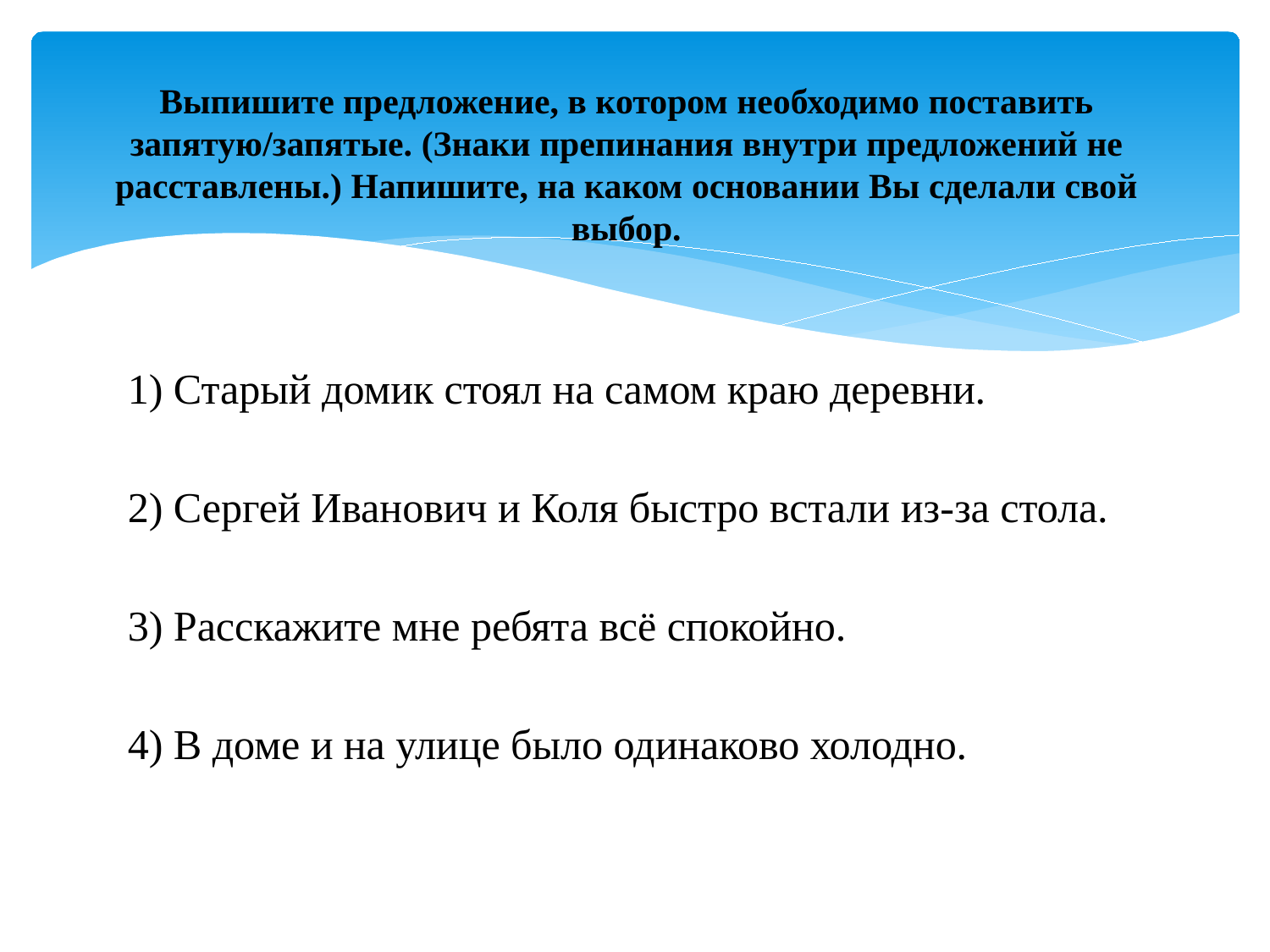

# Выпишите предложение, в котором необходимо поставить запятую/запятые. (Знаки препинания внутри предложений не расставлены.) Напишите, на каком основании Вы сделали свой выбор.

1) Старый домик стоял на самом краю деревни.

2) Сергей Иванович и Коля быстро встали из-за стола.

3) Расскажите мне ребята всё спокойно.

4) В доме и на улице было одинаково холодно.